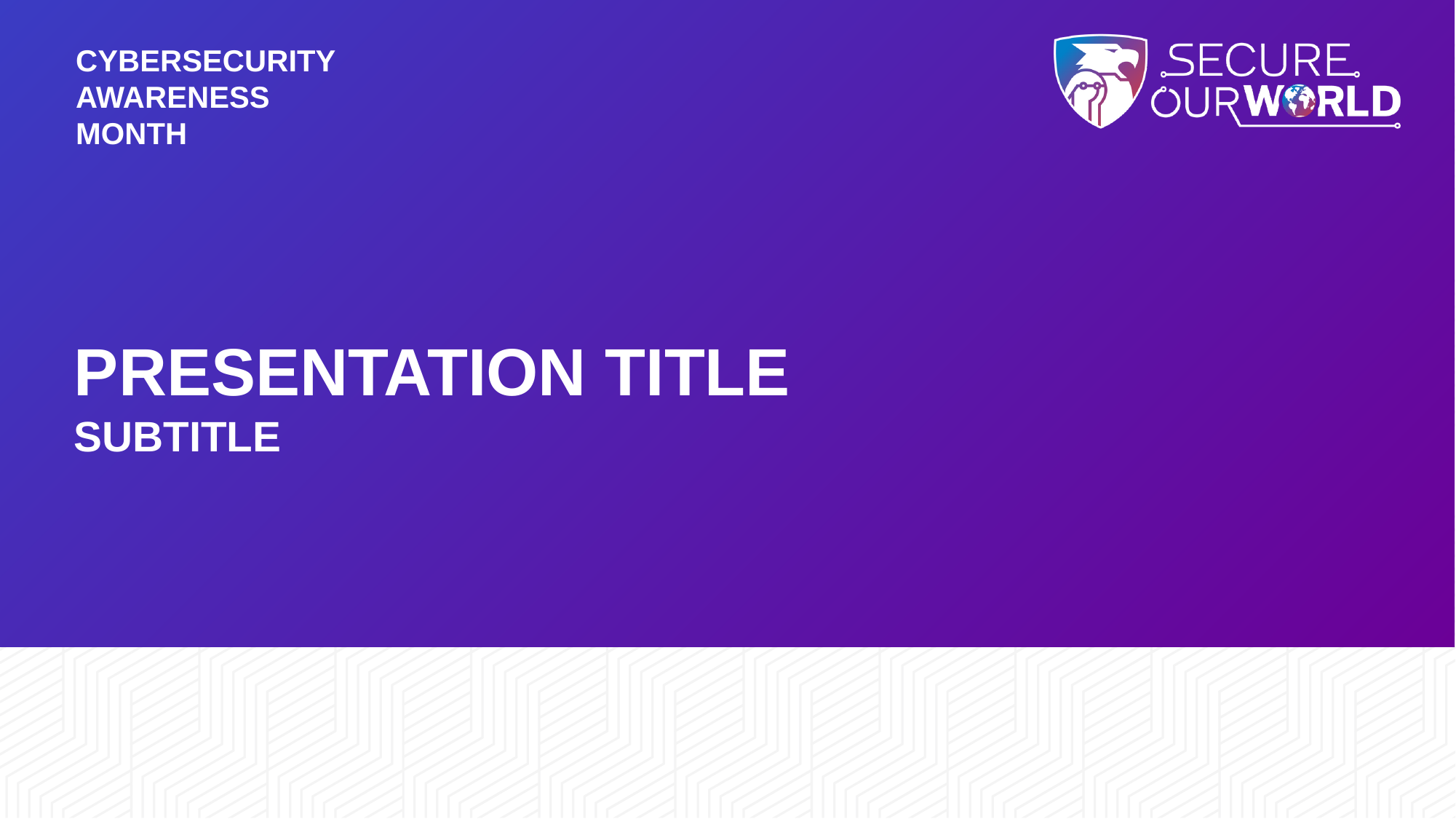

Cybersecurity 
Awareness 
Month
# Presentation Title Subtitle